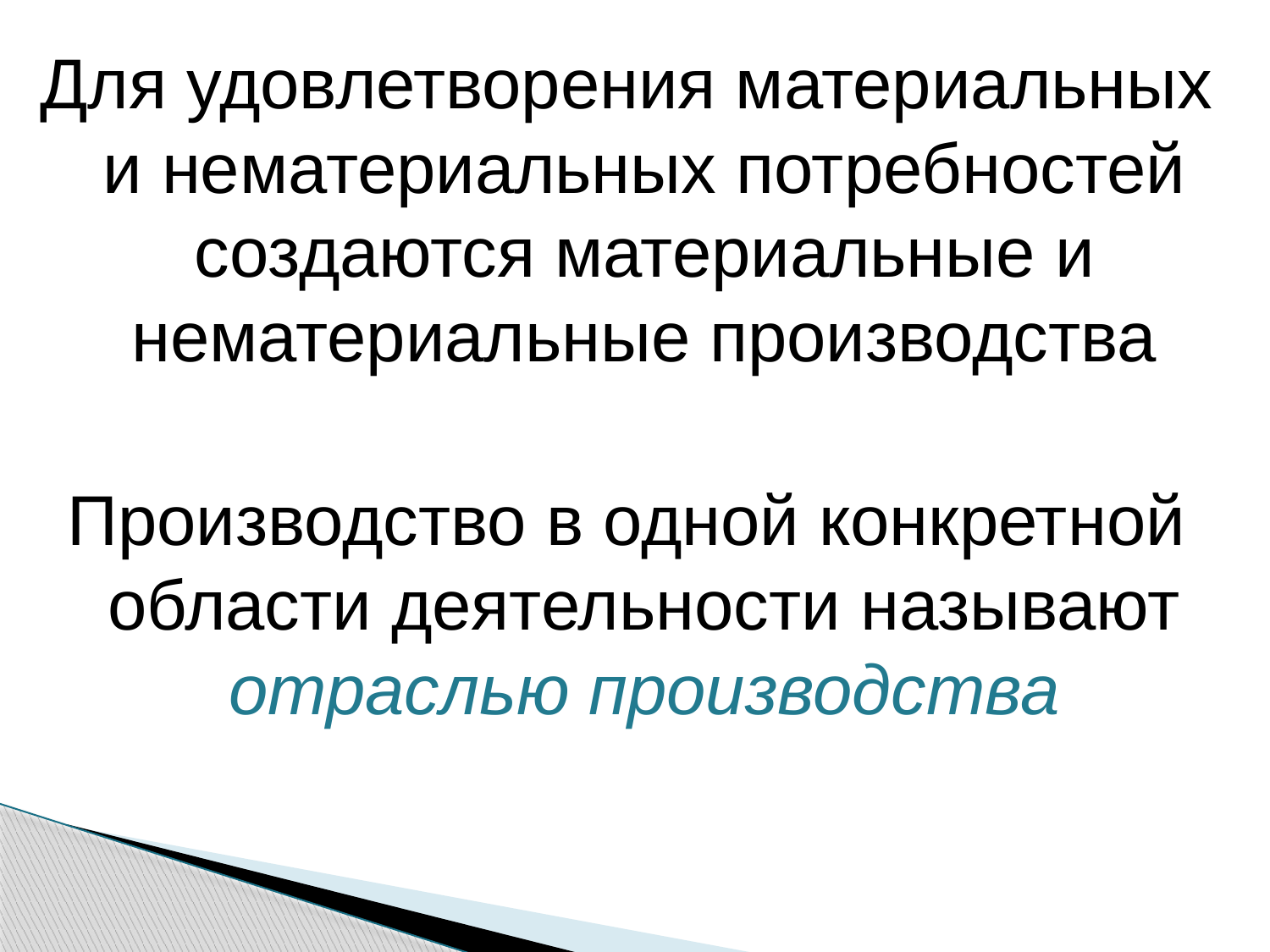

Для удовлетворения материальных и нематериальных потребностей создаются материальные и нематериальные производства

Производство в одной конкретной области деятельности называют отраслью производства